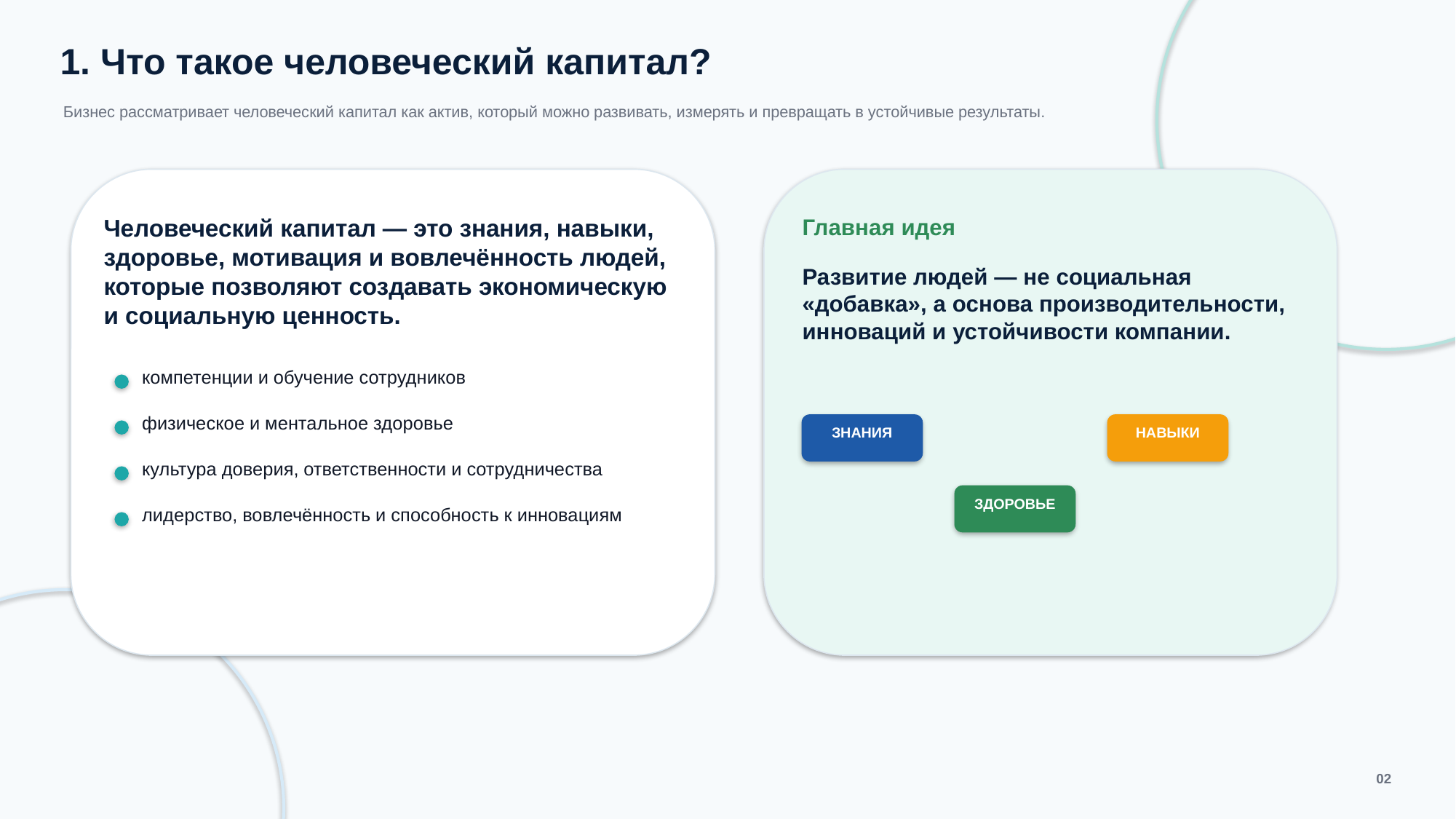

1. Что такое человеческий капитал?
Бизнес рассматривает человеческий капитал как актив, который можно развивать, измерять и превращать в устойчивые результаты.

Человеческий капитал — это знания, навыки, здоровье, мотивация и вовлечённость людей, которые позволяют создавать экономическую и социальную ценность.
Главная идея
Развитие людей — не социальная «добавка», а основа производительности, инноваций и устойчивости компании.
компетенции и обучение сотрудников

физическое и ментальное здоровье

ЗНАНИЯ
НАВЫКИ
культура доверия, ответственности и сотрудничества

ЗДОРОВЬЕ
лидерство, вовлечённость и способность к инновациям

02